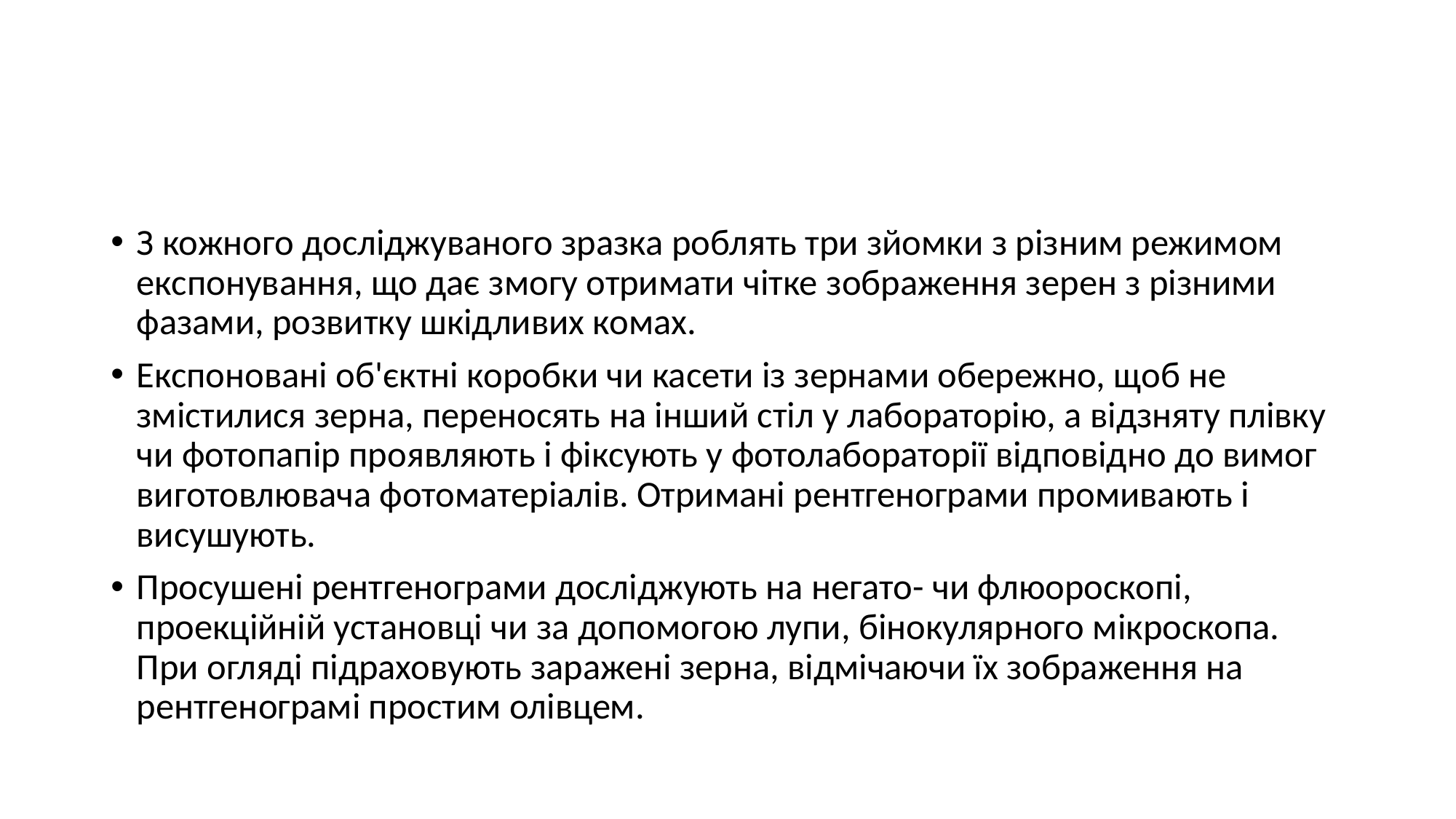

#
З кожного досліджуваного зразка роблять три зйомки з різним режимом експонування, що дає змогу отримати чітке зображення зерен з різними фазами, розвитку шкідливих комах.
Експоновані об'єктні коробки чи касети із зернами обережно, щоб не змістилися зерна, переносять на інший стіл у лабораторію, а відзняту плівку чи фотопапір проявляють і фіксують у фотолабораторії відповідно до вимог виготовлювача фотоматеріалів. Отримані рентгенограми промивають і висушують.
Просушені рентгенограми досліджують на негато- чи флюороскопі, проекційній установці чи за допомогою лупи, бінокулярного мікроскопа. При огляді підраховують заражені зерна, відмічаючи їх зображення на рентгенограмі простим олівцем.